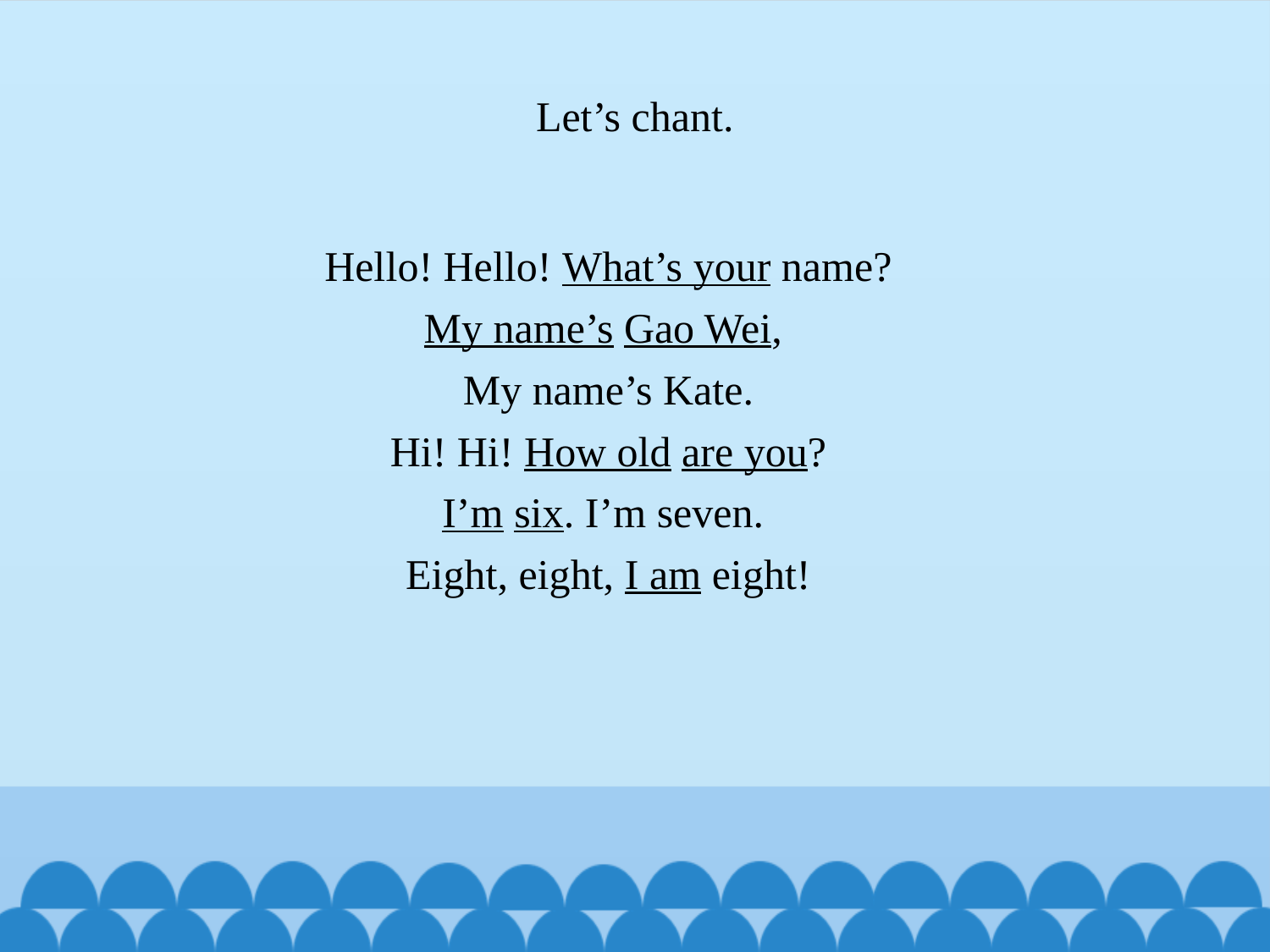

Let’s chant.
Hello! Hello! What’s your name?
My name’s Gao Wei,
My name’s Kate.
Hi! Hi! How old are you?
I’m six. I’m seven.
Eight, eight, I am eight!